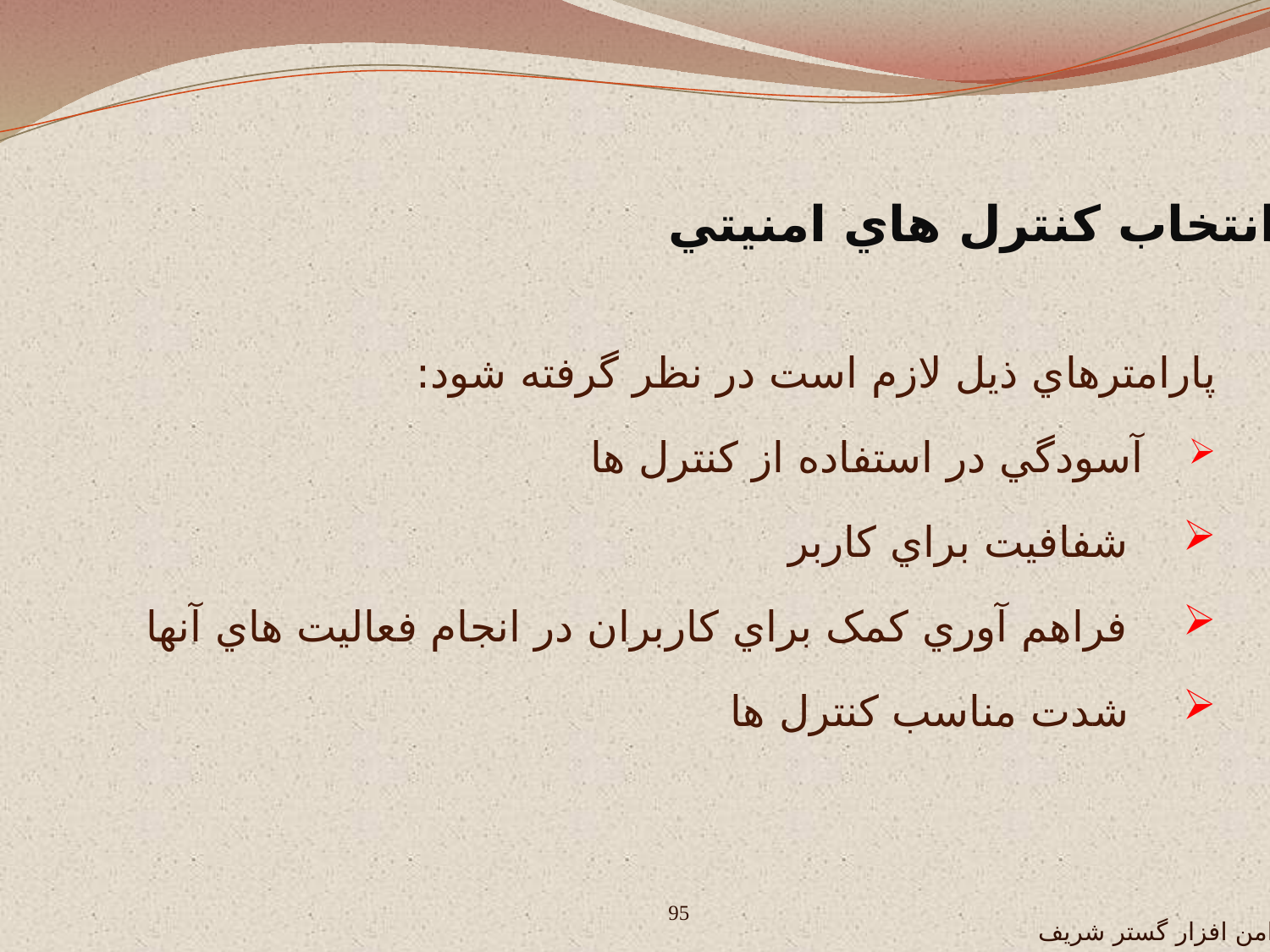

انتخاب کنترل هاي امنيتي

پارامترهاي ذيل لازم است در نظر گرفته شود:
    آسودگي در استفاده از کنترل ها
    شفافيت براي کاربر
    فراهم آوري کمک براي کاربران در انجام فعاليت هاي آنها
    شدت مناسب کنترل ها